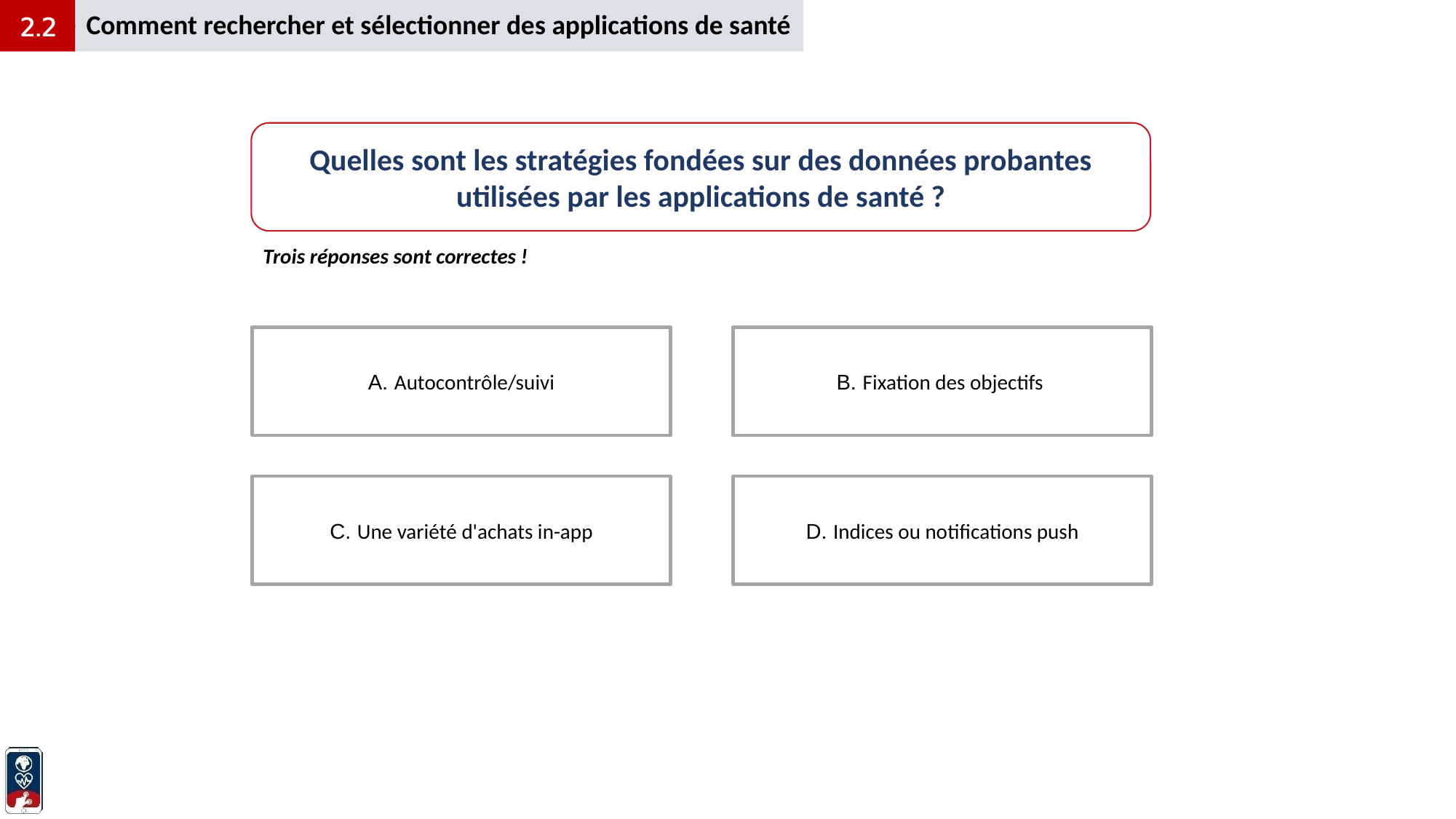

Comment rechercher et sélectionner des applications de santé
1
2.2
Quelles sont les stratégies fondées sur des données probantes utilisées par les applications de santé ?
Trois réponses sont correctes !
A. Autocontrôle/suivi
B. Fixation des objectifs
D. Indices ou notifications push
C. Une variété d'achats in-app